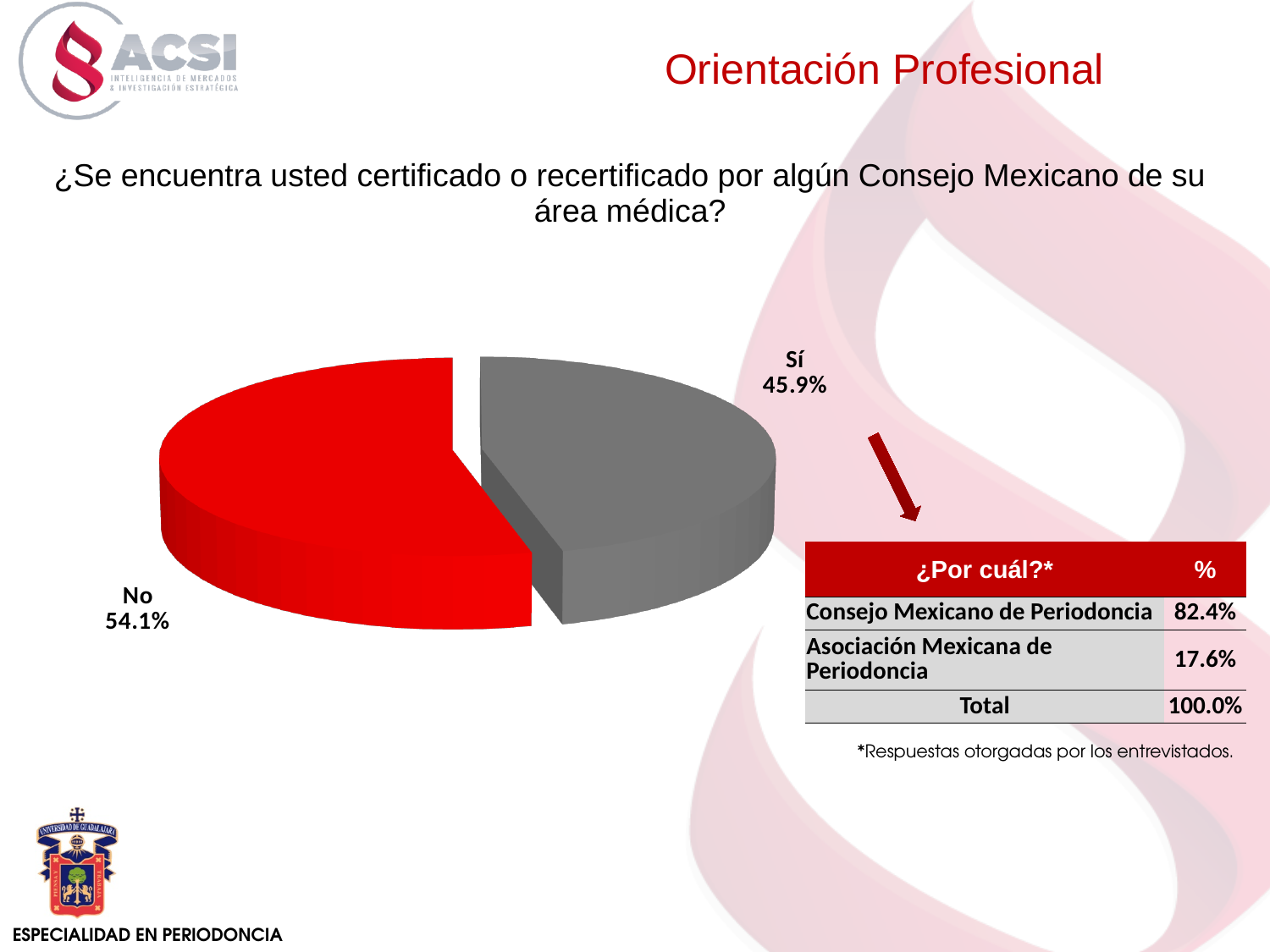

Orientación Profesional

[unsupported chart]

¿Se encuentra usted certificado o recertificado por algún Consejo Mexicano de su área médica?

| ¿Por cuál?\* | % |
| --- | --- |
| Consejo Mexicano de Periodoncia | 82.4% |
| Asociación Mexicana de Periodoncia | 17.6% |
| Total | 100.0% |
*Respuestas otorgadas por los entrevistados.